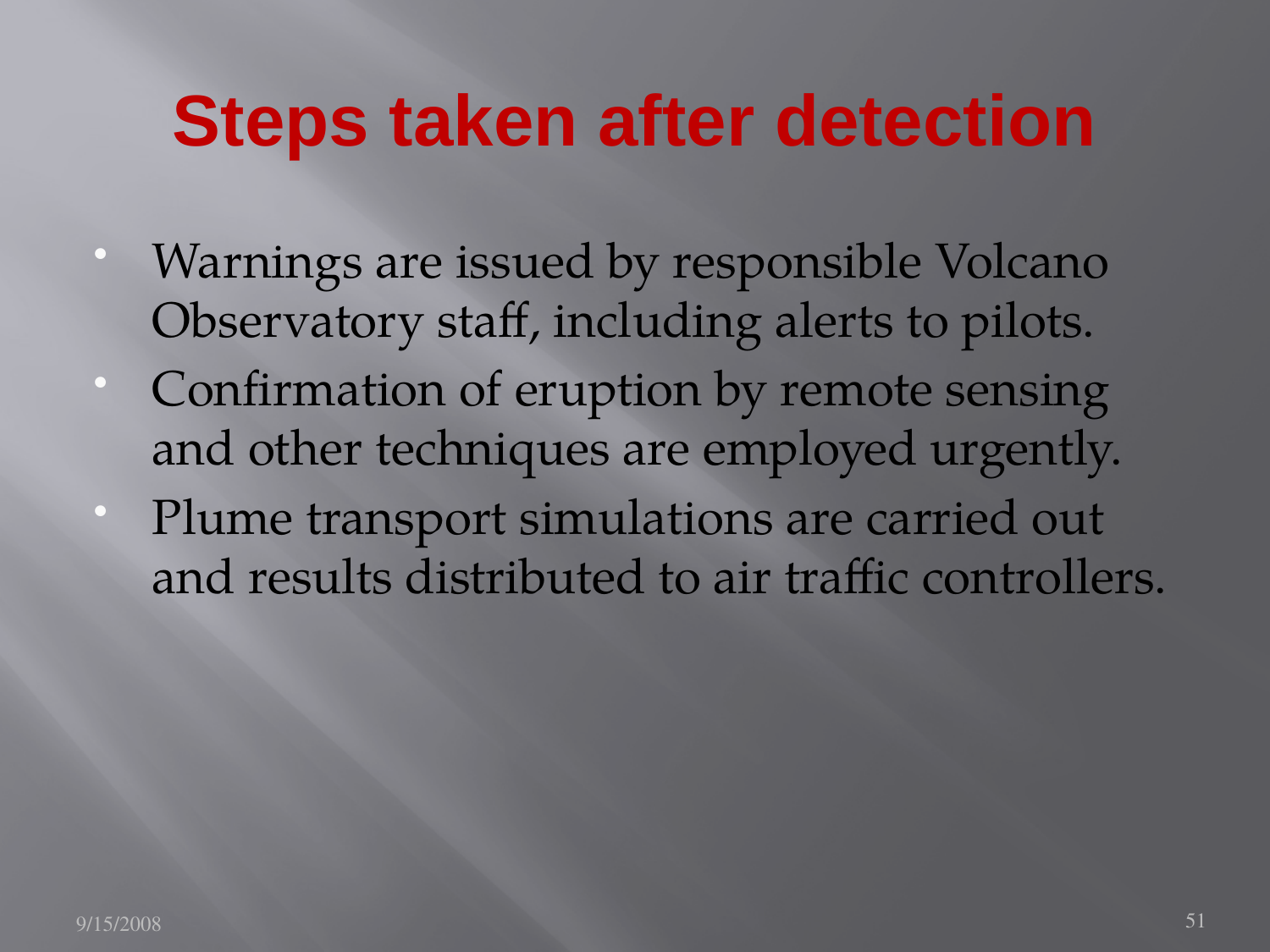

# Steps taken after detection
Warnings are issued by responsible Volcano Observatory staff, including alerts to pilots.
Confirmation of eruption by remote sensing and other techniques are employed urgently.
Plume transport simulations are carried out and results distributed to air traffic controllers.
9/15/2008
51